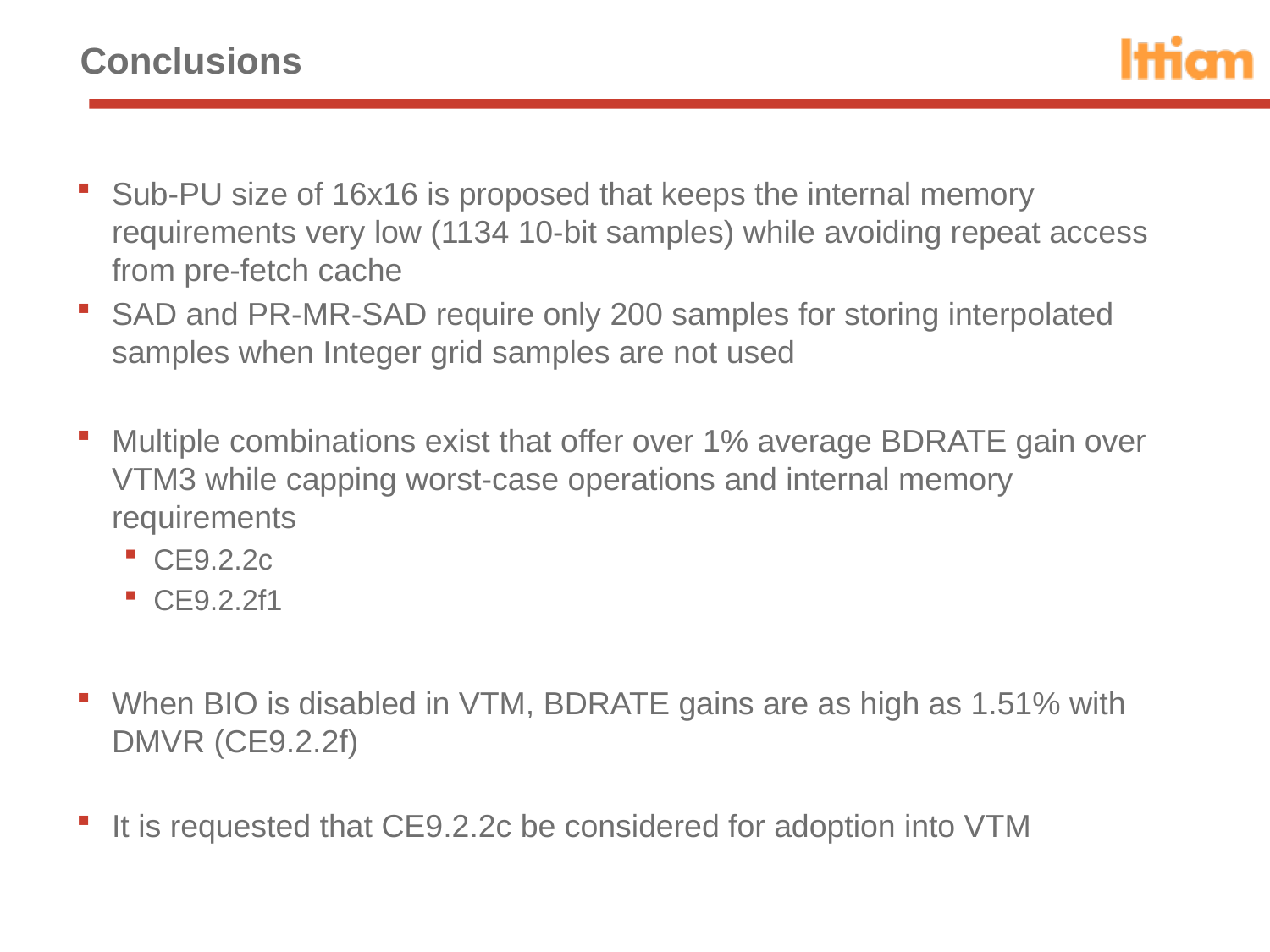

# Conclusions
Sub-PU size of 16x16 is proposed that keeps the internal memory requirements very low (1134 10-bit samples) while avoiding repeat access from pre-fetch cache
SAD and PR-MR-SAD require only 200 samples for storing interpolated samples when Integer grid samples are not used

Multiple combinations exist that offer over 1% average BDRATE gain over VTM3 while capping worst-case operations and internal memory requirements
CE9.2.2c
CE9.2.2f1

When BIO is disabled in VTM, BDRATE gains are as high as 1.51% with DMVR (CE9.2.2f)

It is requested that CE9.2.2c be considered for adoption into VTM